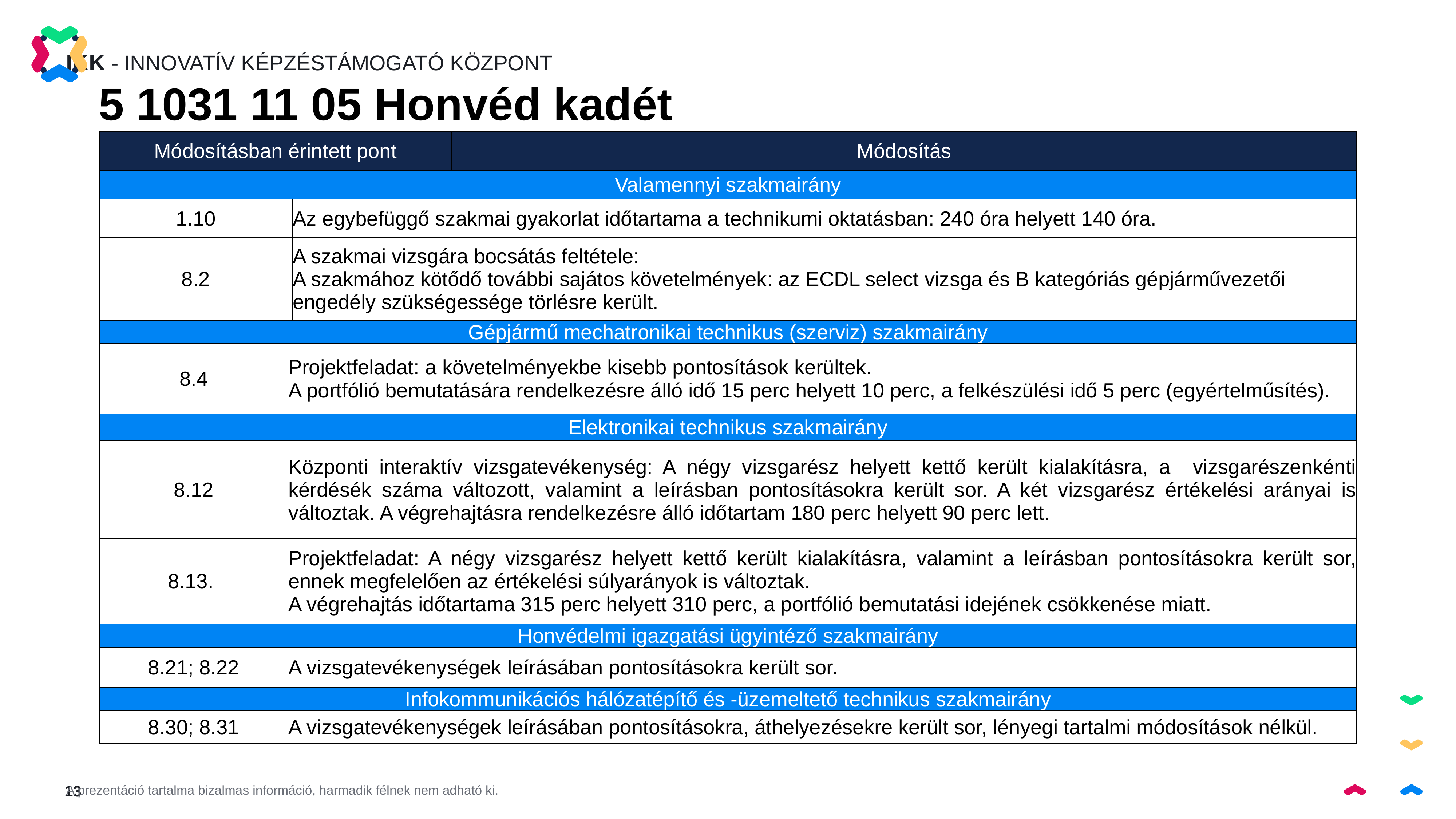

5 1031 11 05 Honvéd kadét
| Módosításban érintett pont |  | Módosítás |
| --- | --- | --- |
| Valamennyi szakmairány |  |  |
| 1.10 | Az egybefüggő szakmai gyakorlat időtartama a technikumi oktatásban: 240 óra helyett 140 óra. | Az egybefüggő szakmai gyakorlat időtartama a technikumi oktatásban: 240 óra helyett 140 óra. |
| 8.2 | A szakmai vizsgára bocsátás feltétele: A szakmához kötődő további sajátos követelmények: az ECDL select vizsga és B kategóriás gépjárművezetői engedély szükségessége törlésre került. | A szakmai vizsgára bocsátás feltétele: A szakmához kötődő további sajátos követelmények: az ECDL select vizsga és B kategóriás gépjárművezetői engedély szükségessége törlésre került. |
| Gépjármű mechatronikai technikus (szerviz) szakmairány |  |
| --- | --- |
| 8.4 | Projektfeladat: a követelményekbe kisebb pontosítások kerültek. A portfólió bemutatására rendelkezésre álló idő 15 perc helyett 10 perc, a felkészülési idő 5 perc (egyértelműsítés). |
| Elektronikai technikus szakmairány |  |
| 8.12 | Központi interaktív vizsgatevékenység: A négy vizsgarész helyett kettő került kialakításra, a vizsgarészenkénti kérdésék száma változott, valamint a leírásban pontosításokra került sor. A két vizsgarész értékelési arányai is változtak. A végrehajtásra rendelkezésre álló időtartam 180 perc helyett 90 perc lett. |
| 8.13. | Projektfeladat: A négy vizsgarész helyett kettő került kialakításra, valamint a leírásban pontosításokra került sor, ennek megfelelően az értékelési súlyarányok is változtak. A végrehajtás időtartama 315 perc helyett 310 perc, a portfólió bemutatási idejének csökkenése miatt. |
| Honvédelmi igazgatási ügyintéző szakmairány |  |
| 8.21; 8.22 | A vizsgatevékenységek leírásában pontosításokra került sor. |
| Infokommunikációs hálózatépítő és -üzemeltető technikus szakmairány |  |
| 8.30; 8.31 | A vizsgatevékenységek leírásában pontosításokra, áthelyezésekre került sor, lényegi tartalmi módosítások nélkül. |